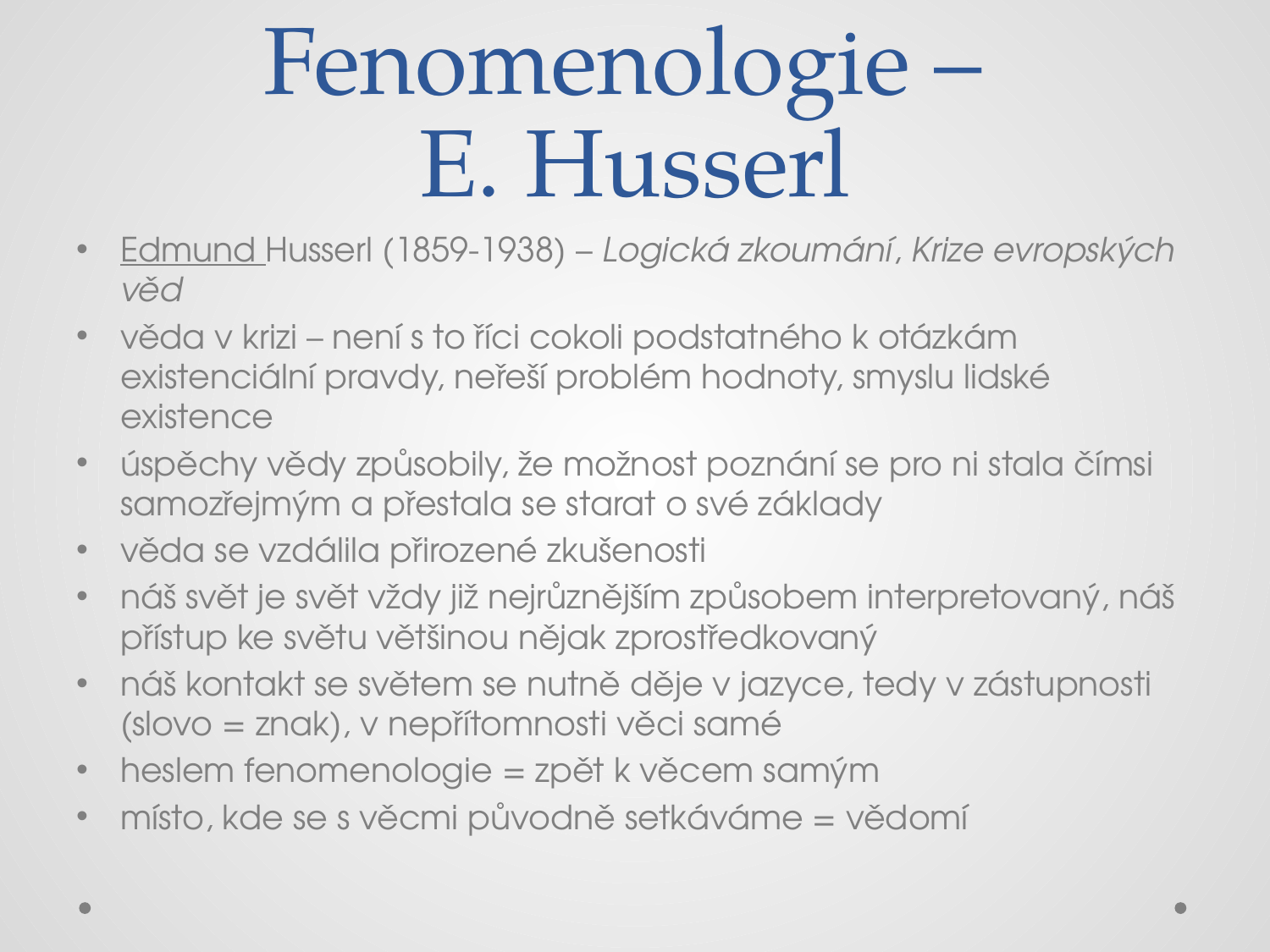

# Fenomenologie – E. Husserl
Edmund Husserl (1859-1938) – Logická zkoumání, Krize evropských věd
věda v krizi – není s to říci cokoli podstatného k otázkám existenciální pravdy, neřeší problém hodnoty, smyslu lidské existence
úspěchy vědy způsobily, že možnost poznání se pro ni stala čímsi samozřejmým a přestala se starat o své základy
věda se vzdálila přirozené zkušenosti
náš svět je svět vždy již nejrůznějším způsobem interpretovaný, náš přístup ke světu většinou nějak zprostředkovaný
náš kontakt se světem se nutně děje v jazyce, tedy v zástupnosti (slovo = znak), v nepřítomnosti věci samé
heslem fenomenologie = zpět k věcem samým
místo, kde se s věcmi původně setkáváme = vědomí